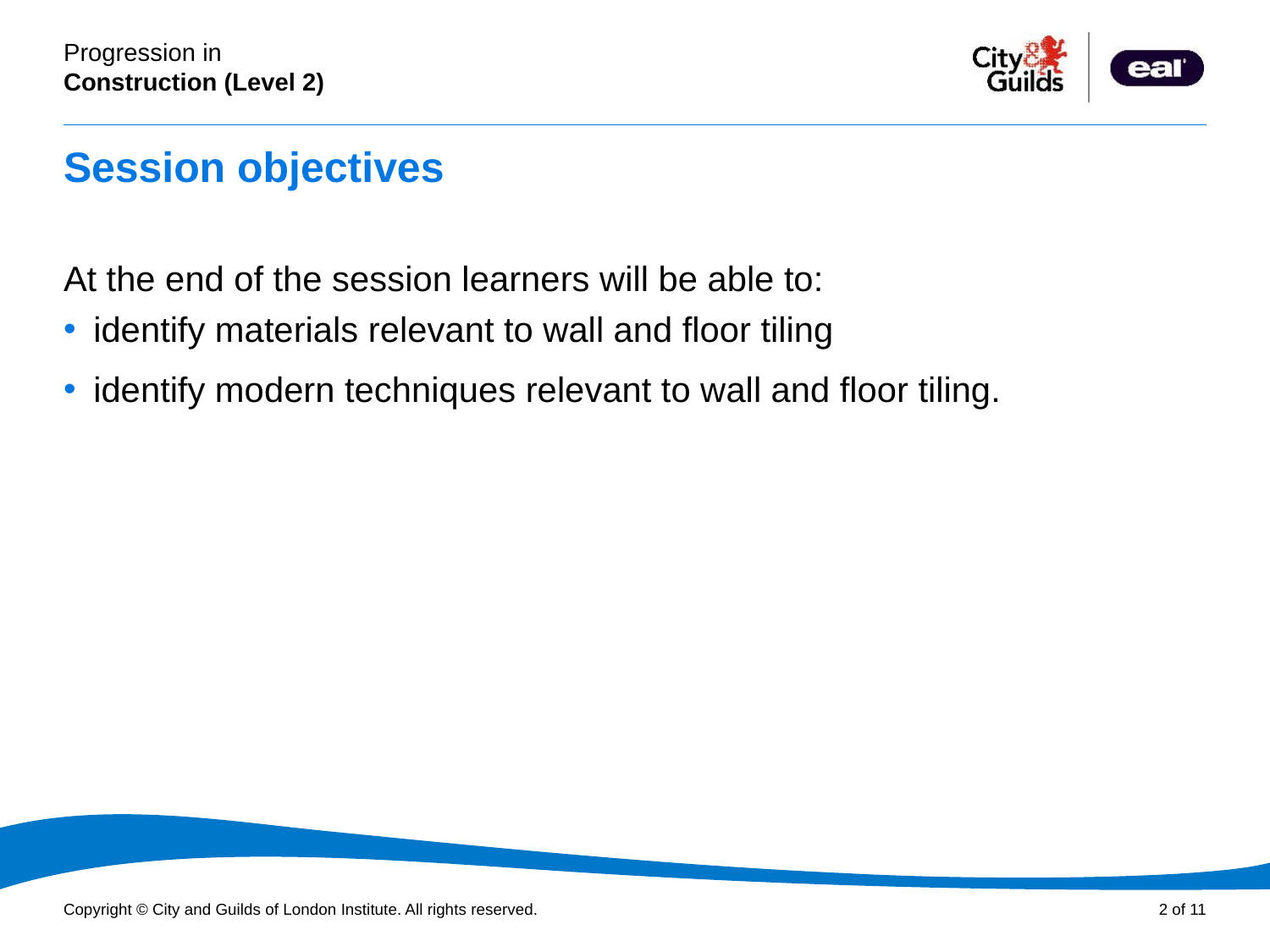

# Session objectives
At the end of the session learners will be able to:
identify materials relevant to wall and floor tiling
identify modern techniques relevant to wall and floor tiling.